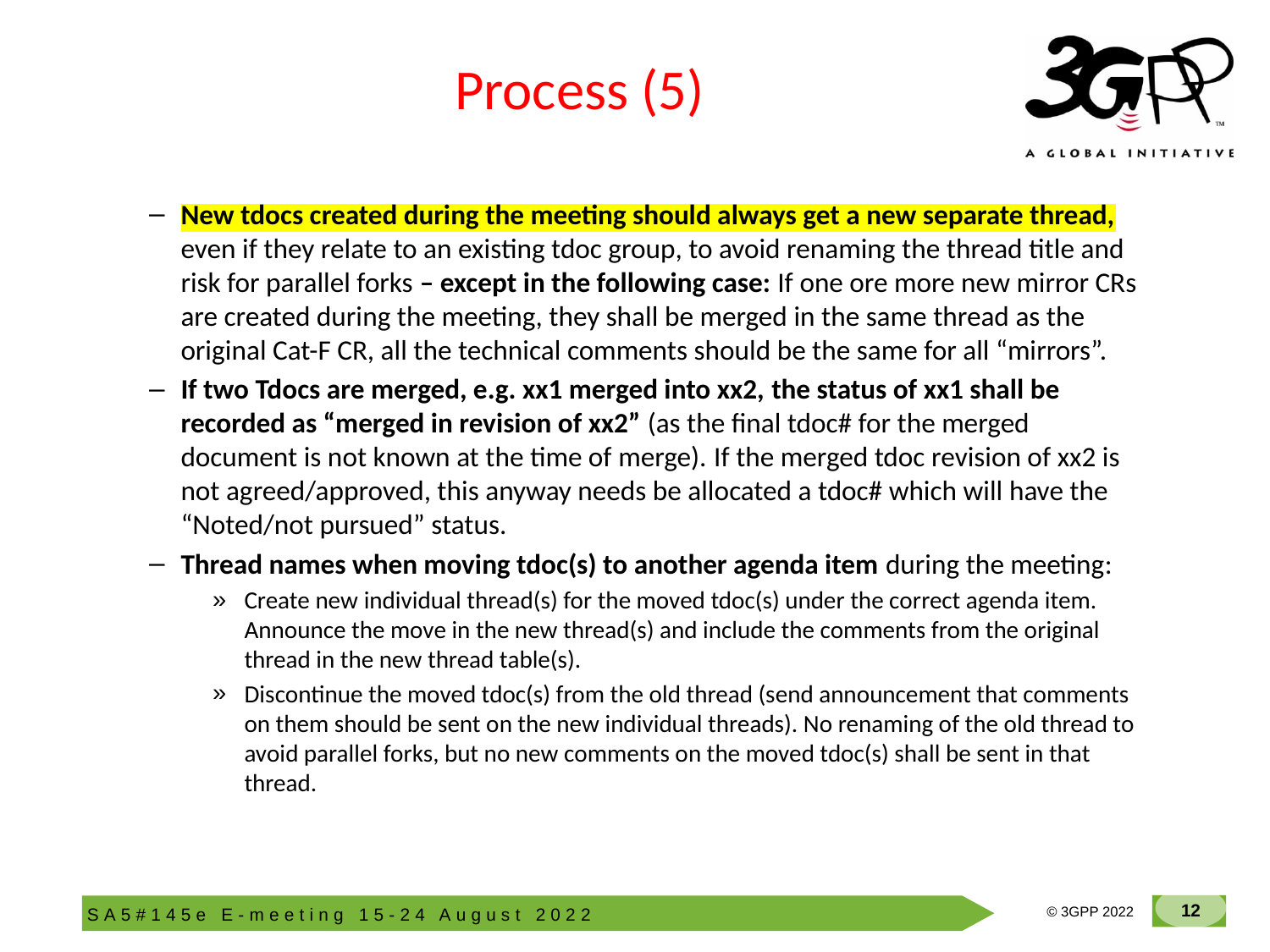

# Process (5)
New tdocs created during the meeting should always get a new separate thread, even if they relate to an existing tdoc group, to avoid renaming the thread title and risk for parallel forks – except in the following case: If one ore more new mirror CRs are created during the meeting, they shall be merged in the same thread as the original Cat-F CR, all the technical comments should be the same for all “mirrors”.
If two Tdocs are merged, e.g. xx1 merged into xx2, the status of xx1 shall be recorded as “merged in revision of xx2” (as the final tdoc# for the merged document is not known at the time of merge). If the merged tdoc revision of xx2 is not agreed/approved, this anyway needs be allocated a tdoc# which will have the “Noted/not pursued” status.
Thread names when moving tdoc(s) to another agenda item during the meeting:
Create new individual thread(s) for the moved tdoc(s) under the correct agenda item. Announce the move in the new thread(s) and include the comments from the original thread in the new thread table(s).
Discontinue the moved tdoc(s) from the old thread (send announcement that comments on them should be sent on the new individual threads). No renaming of the old thread to avoid parallel forks, but no new comments on the moved tdoc(s) shall be sent in that thread.